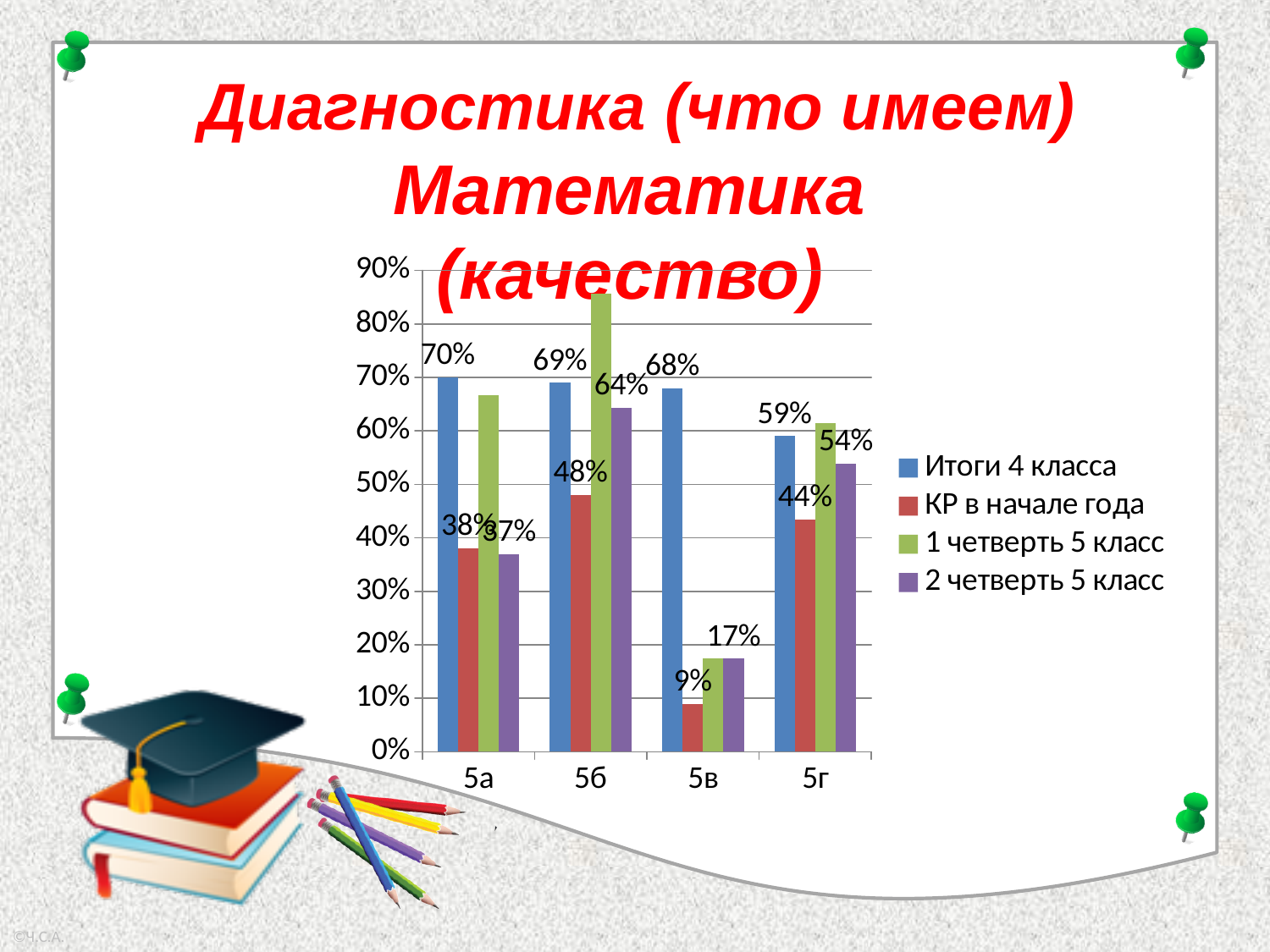

# Диагностика (что имеем)

Математика (качество)

### Chart

| Category | Итоги 4 класса | КР в начале года | 1 четверть 5 класс | 2 четверть 5 класс |
|---|---|---|---|---|
| 5а | 0.7 | 0.38 | 0.6667 | 0.37 |
| 5б | 0.69 | 0.48 | 0.857 | 0.643 |
| 5в | 0.68 | 0.09 | 0.174 | 0.174 |
| 5г | 0.59 | 0.435 | 0.615 | 0.539 |